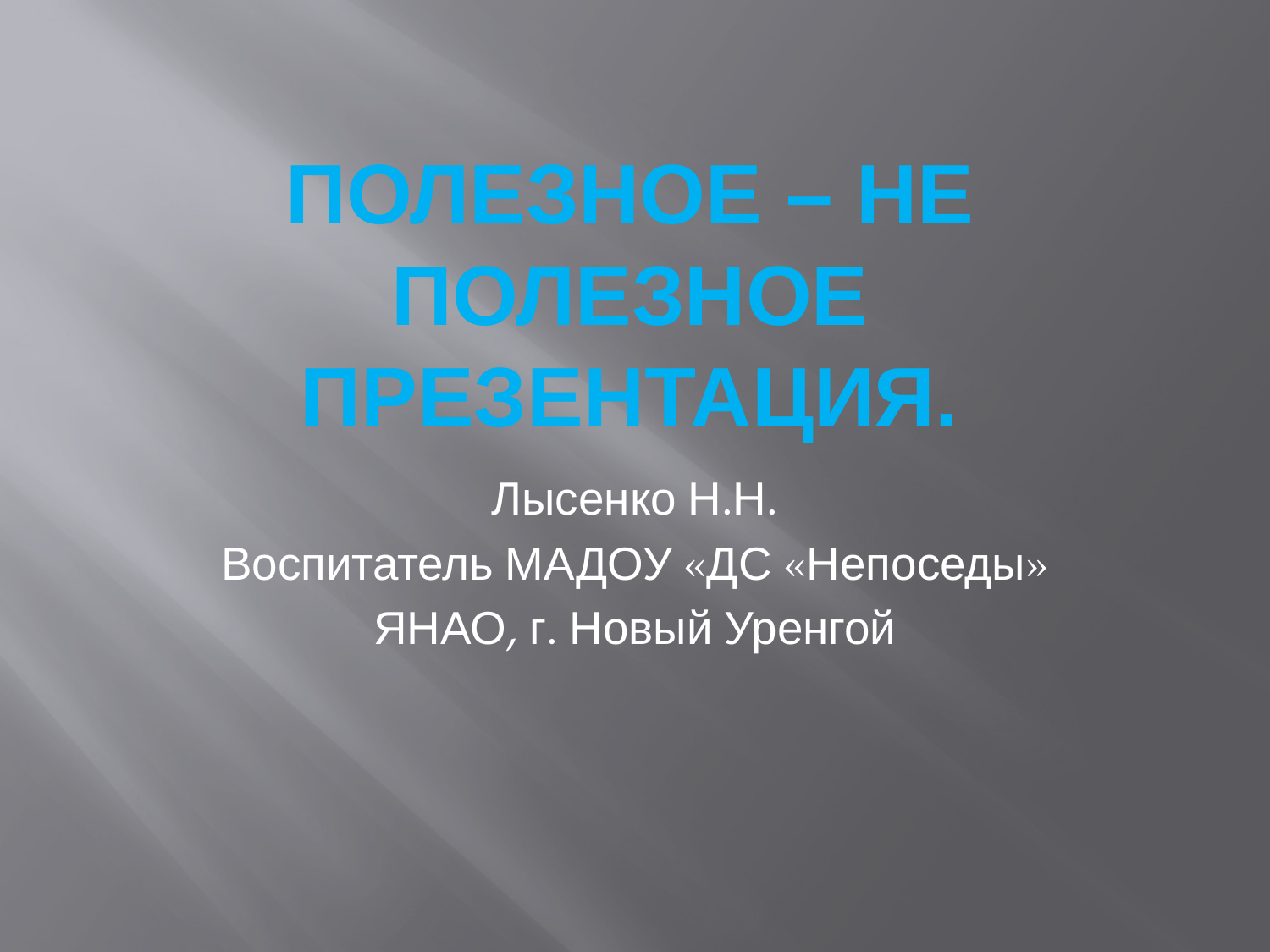

# Полезное – не полезное Презентация.
Лысенко Н.Н.
Воспитатель МАДОУ «ДС «Непоседы»
ЯНАО, г. Новый Уренгой